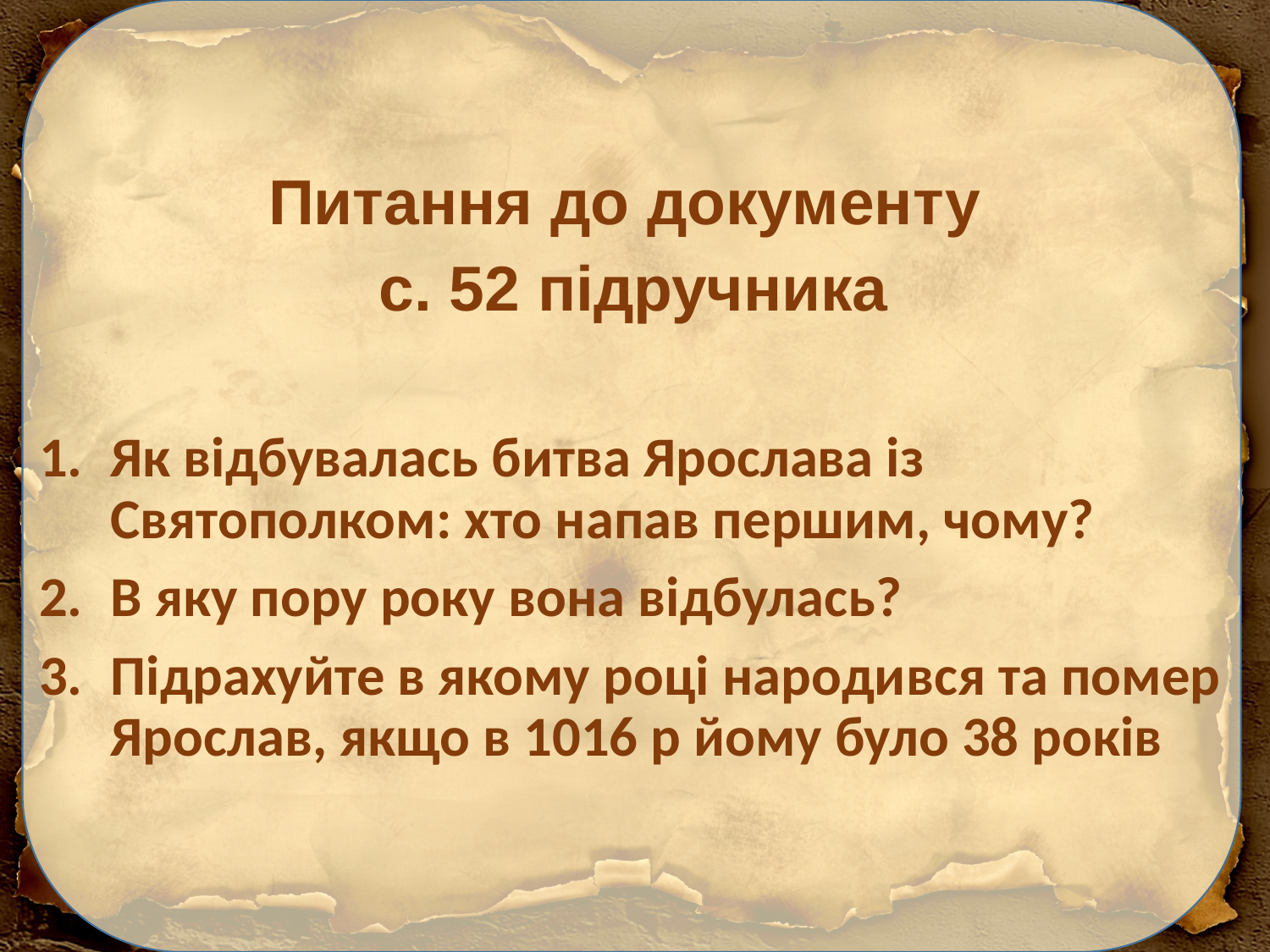

Питання до документу
с. 52 підручника

Як відбувалась битва Ярослава із Святополком: хто напав першим, чому?
В яку пору року вона відбулась?
Підрахуйте в якому році народився та помер Ярослав, якщо в 1016 р йому було 38 років